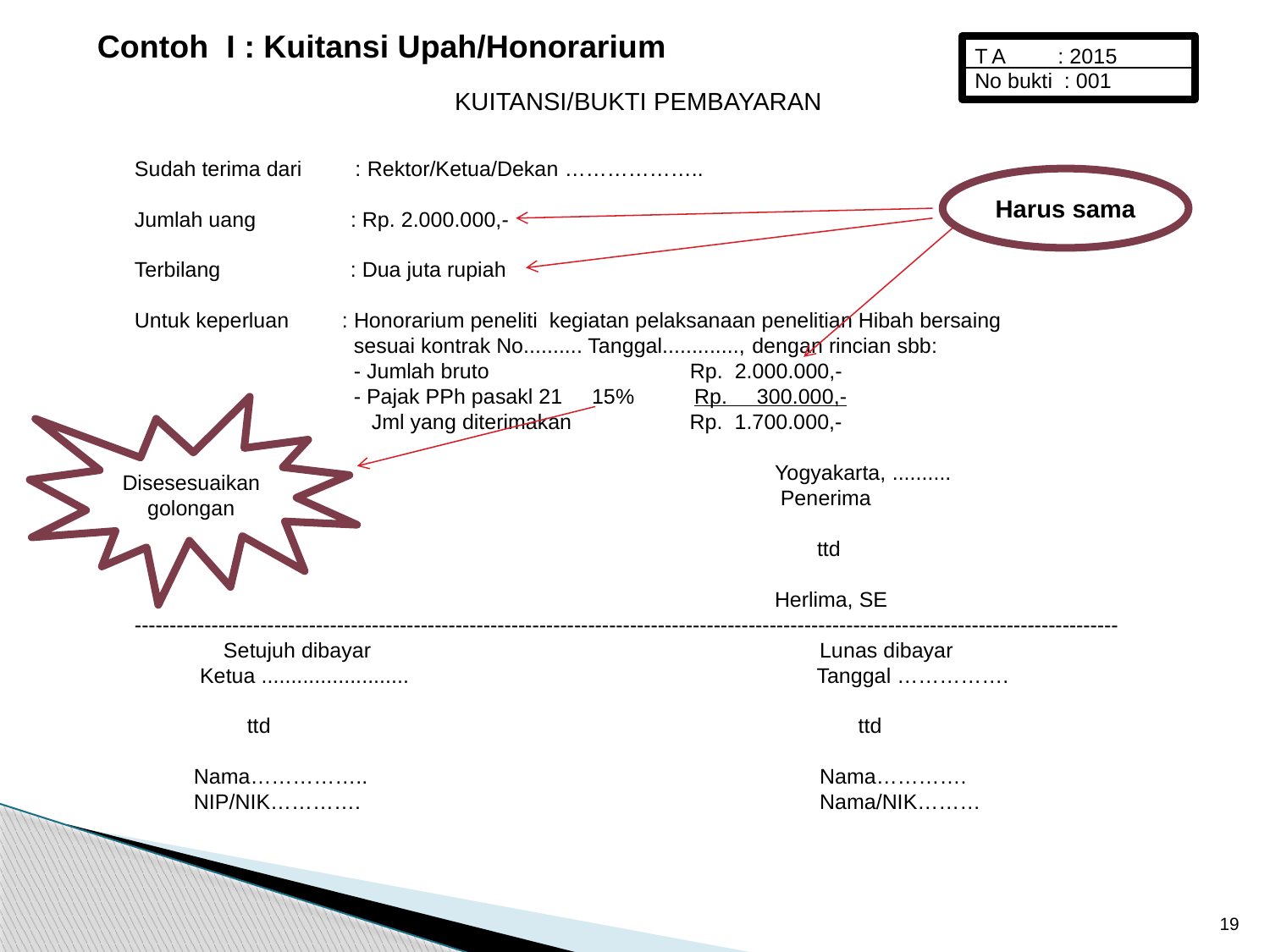

Contoh  I : Kuitansi Upah/Honorarium
T A         : 2015
No bukti  : 001
KUITANSI/BUKTI PEMBAYARAN
Sudah terima dari         : Rektor/Ketua/Dekan ………………..

Jumlah uang                : Rp. 2.000.000,-

Terbilang                      : Dua juta rupiah

Untuk keperluan         : Honorarium peneliti  kegiatan pelaksanaan penelitian Hibah bersaing
                                     sesuai kontrak No.......... Tanggal............., dengan rincian sbb:
                                     - Jumlah bruto                                  Rp.  2.000.000,-
                                     - Pajak PPh pasakl 21     15%          Rp.     300.000,-
                                        Jml yang diterimakan                    Rp.  1.700.000,-

                                                                                                            Yogyakarta, ..........
                                                                                                             Penerima

					        ttd

                                                                                                            Herlima, SE
---------------------------------------------------------------------------------------------------------------------------------------------
               Setujuh dibayar                                                                            Lunas dibayar
           Ketua .........................                                                                     Tanggal …………….

                   ttd				               ttd

          Nama……………..			                              Nama………….
          NIP/NIK………….			                              Nama/NIK………

Harus sama

Disesesuaikan golongan
19